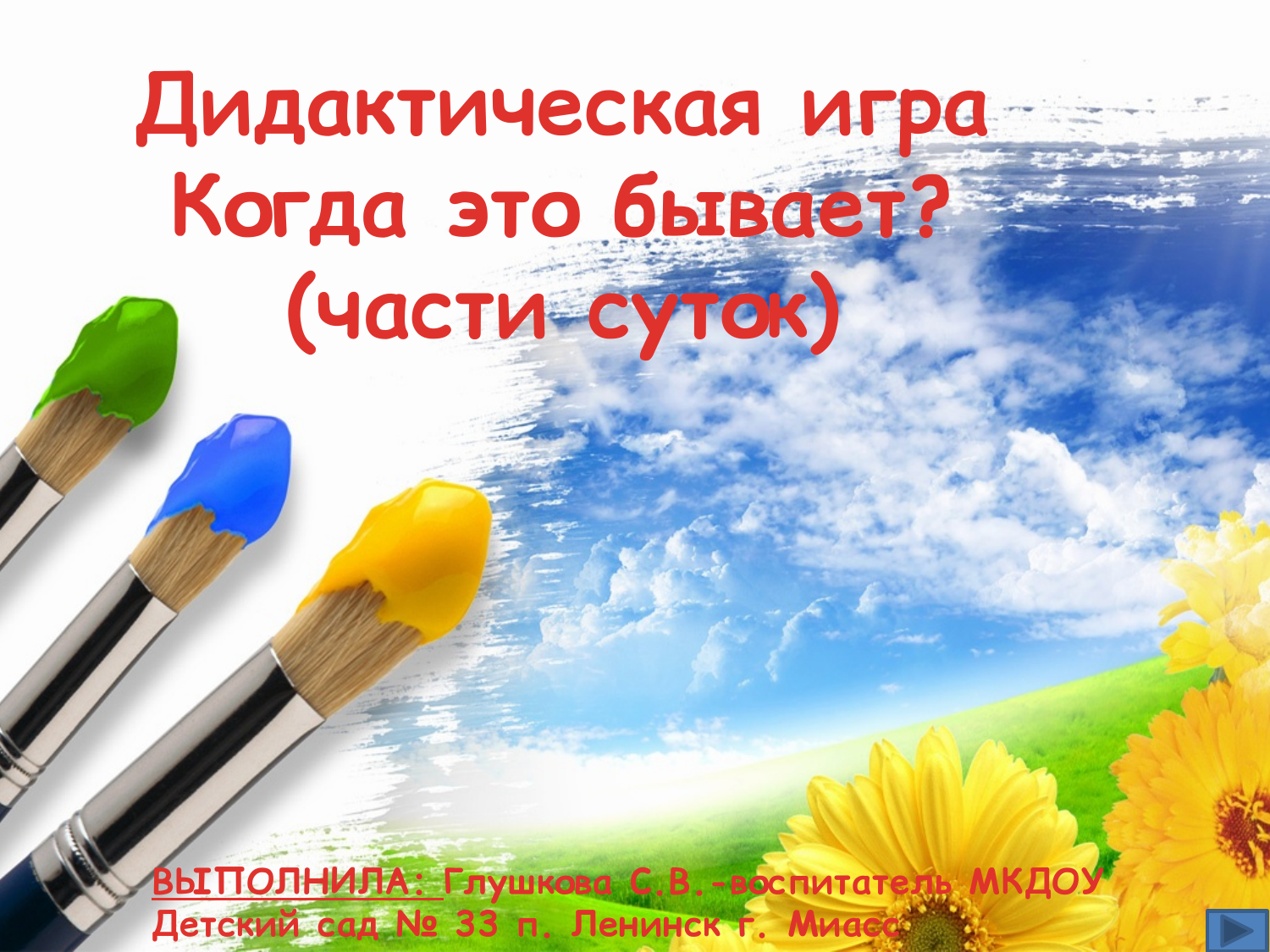

# Дидактическая игра Когда это бывает? (части суток)
ВЫПОЛНИЛА: Глушкова С.В.-воспитатель МКДОУ Детский сад № 33 п. Ленинск г. Миасс